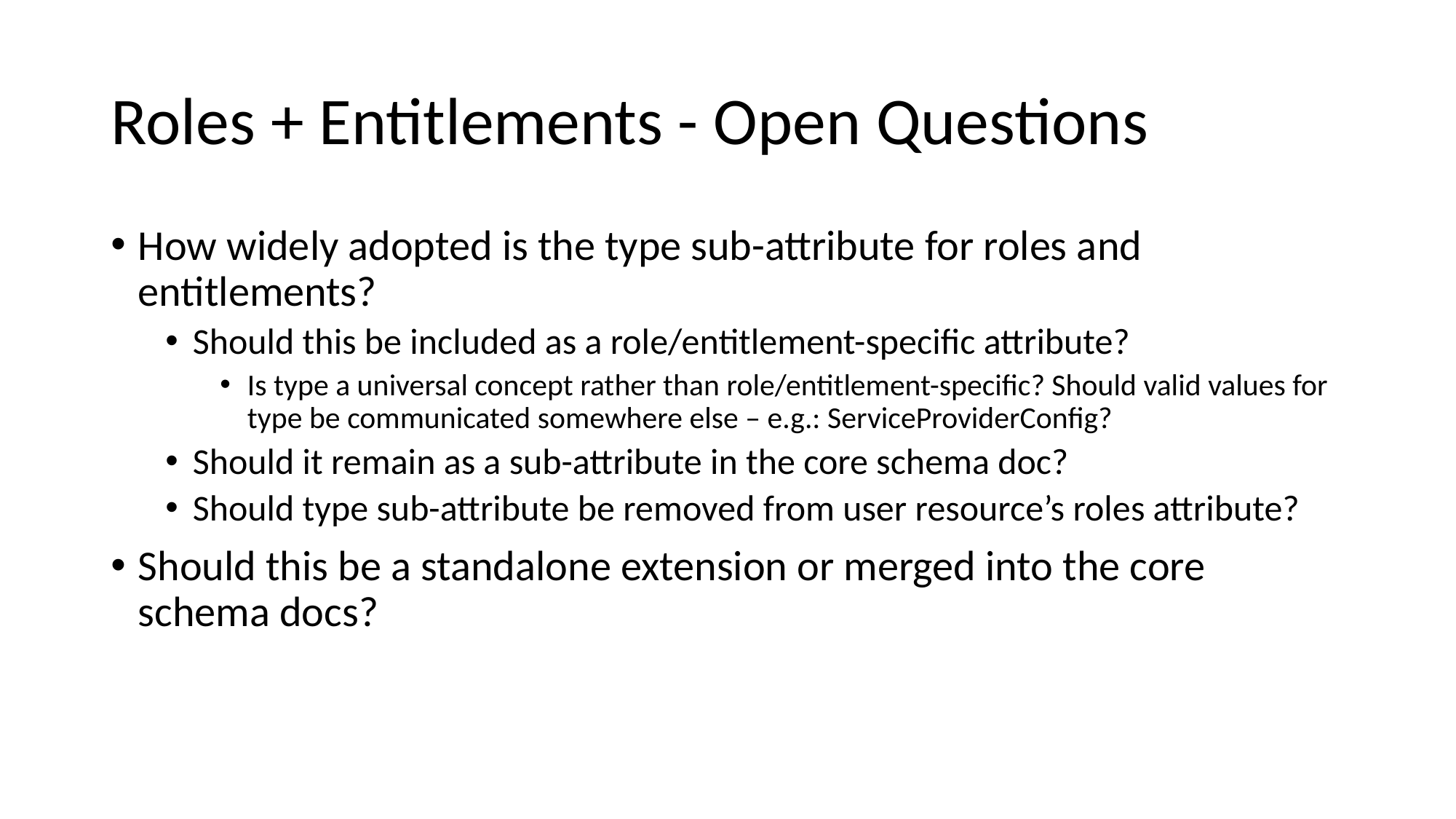

# Roles + Entitlements - Open Questions
How widely adopted is the type sub-attribute for roles and entitlements?
Should this be included as a role/entitlement-specific attribute?
Is type a universal concept rather than role/entitlement-specific? Should valid values for type be communicated somewhere else – e.g.: ServiceProviderConfig?
Should it remain as a sub-attribute in the core schema doc?
Should type sub-attribute be removed from user resource’s roles attribute?
Should this be a standalone extension or merged into the core schema docs?